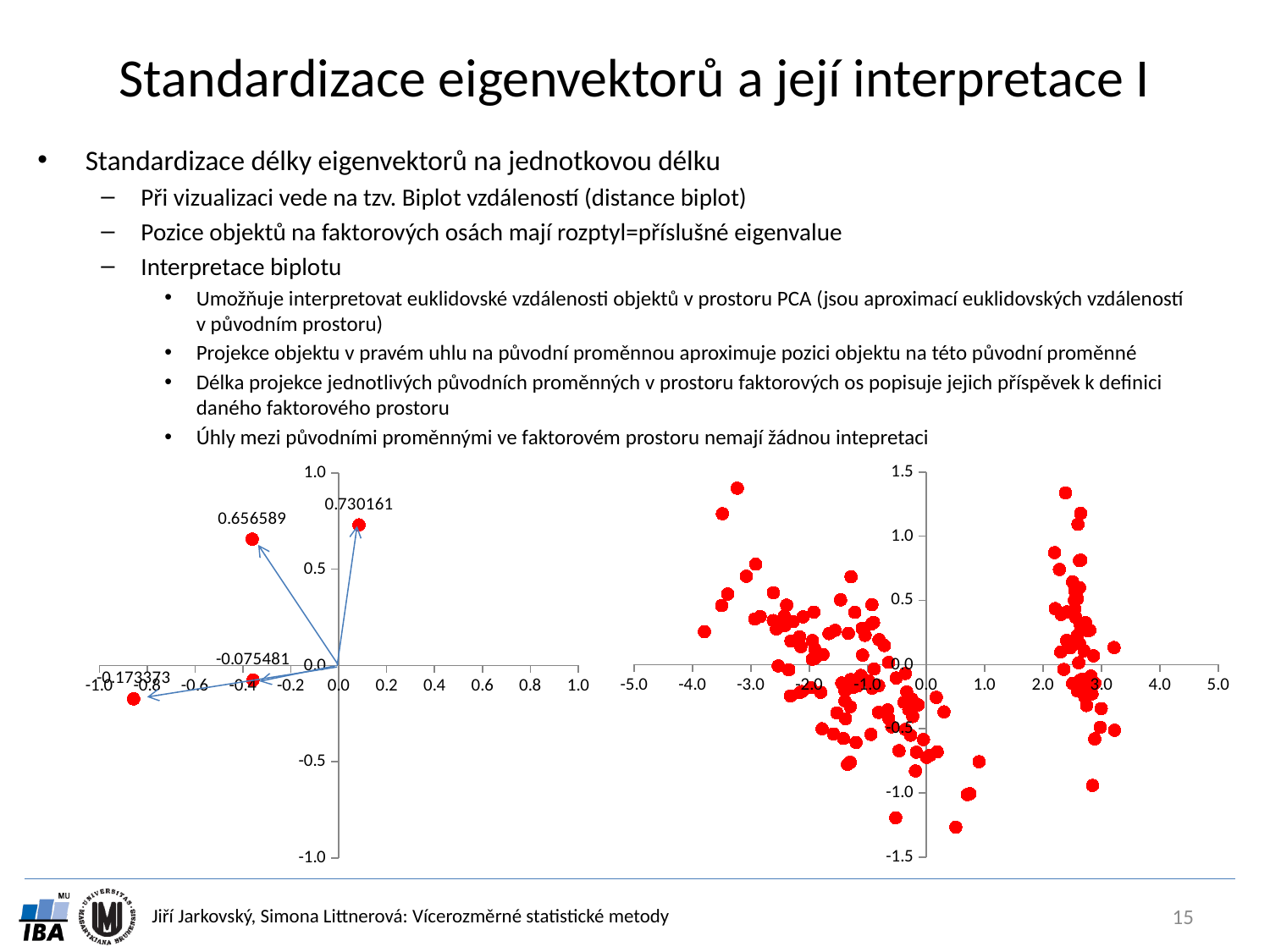

# Standardizace eigenvektorů a její interpretace I
Standardizace délky eigenvektorů na jednotkovou délku
Při vizualizaci vede na tzv. Biplot vzdáleností (distance biplot)
Pozice objektů na faktorových osách mají rozptyl=příslušné eigenvalue
Interpretace biplotu
Umožňuje interpretovat euklidovské vzdálenosti objektů v prostoru PCA (jsou aproximací euklidovských vzdáleností v původním prostoru)
Projekce objektu v pravém uhlu na původní proměnnou aproximuje pozici objektu na této původní proměnné
Délka projekce jednotlivých původních proměnných v prostoru faktorových os popisuje jejich příspěvek k definici daného faktorového prostoru
Úhly mezi původními proměnnými ve faktorovém prostoru nemají žádnou intepretaci

### Chart

| Category | Factor 2 |
|---|---|

### Chart

| Category | Factor 2 |
|---|---|
15